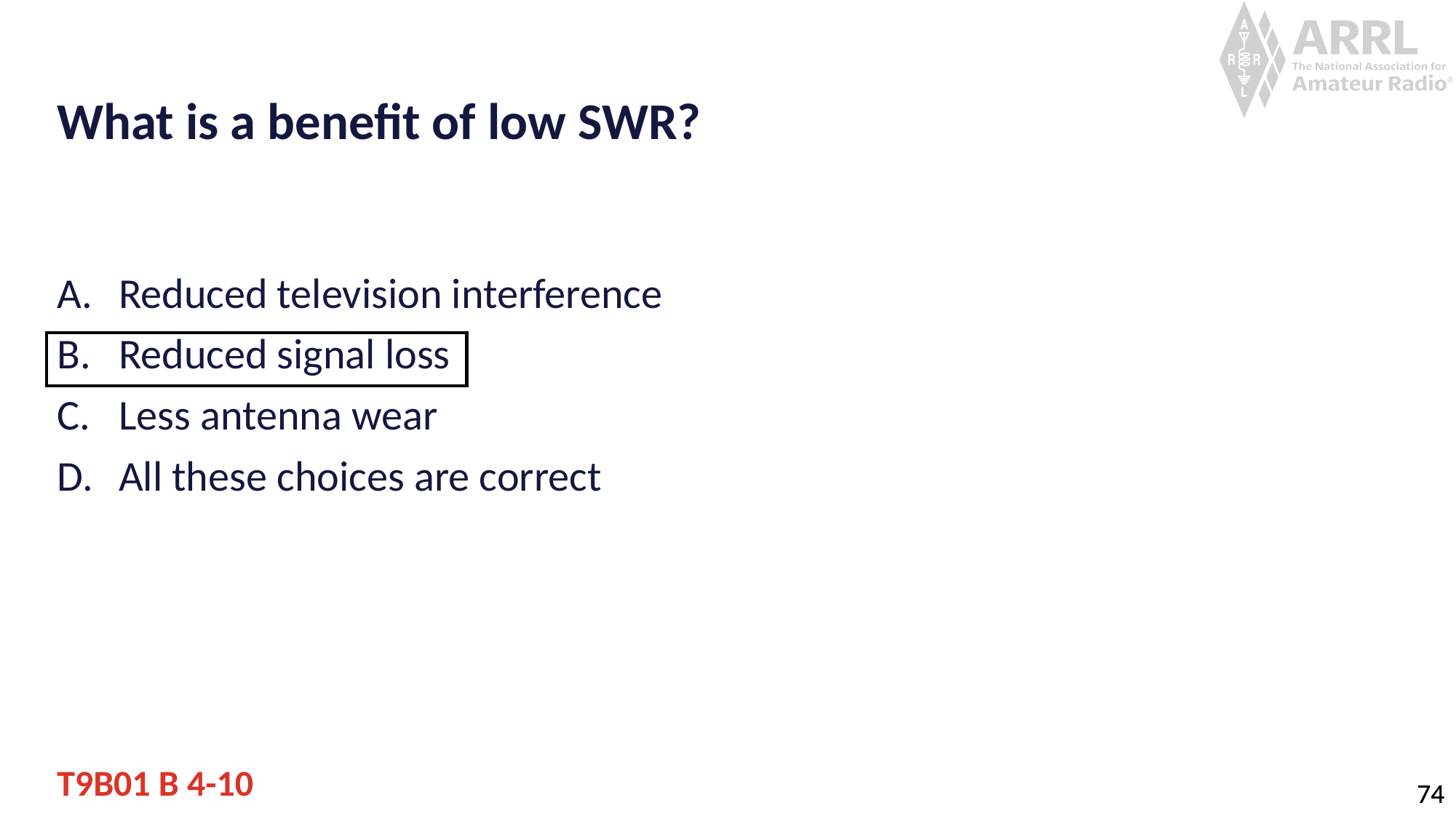

# What is a benefit of low SWR?
Reduced television interference
Reduced signal loss
Less antenna wear
All these choices are correct

T9B01 B 4-10